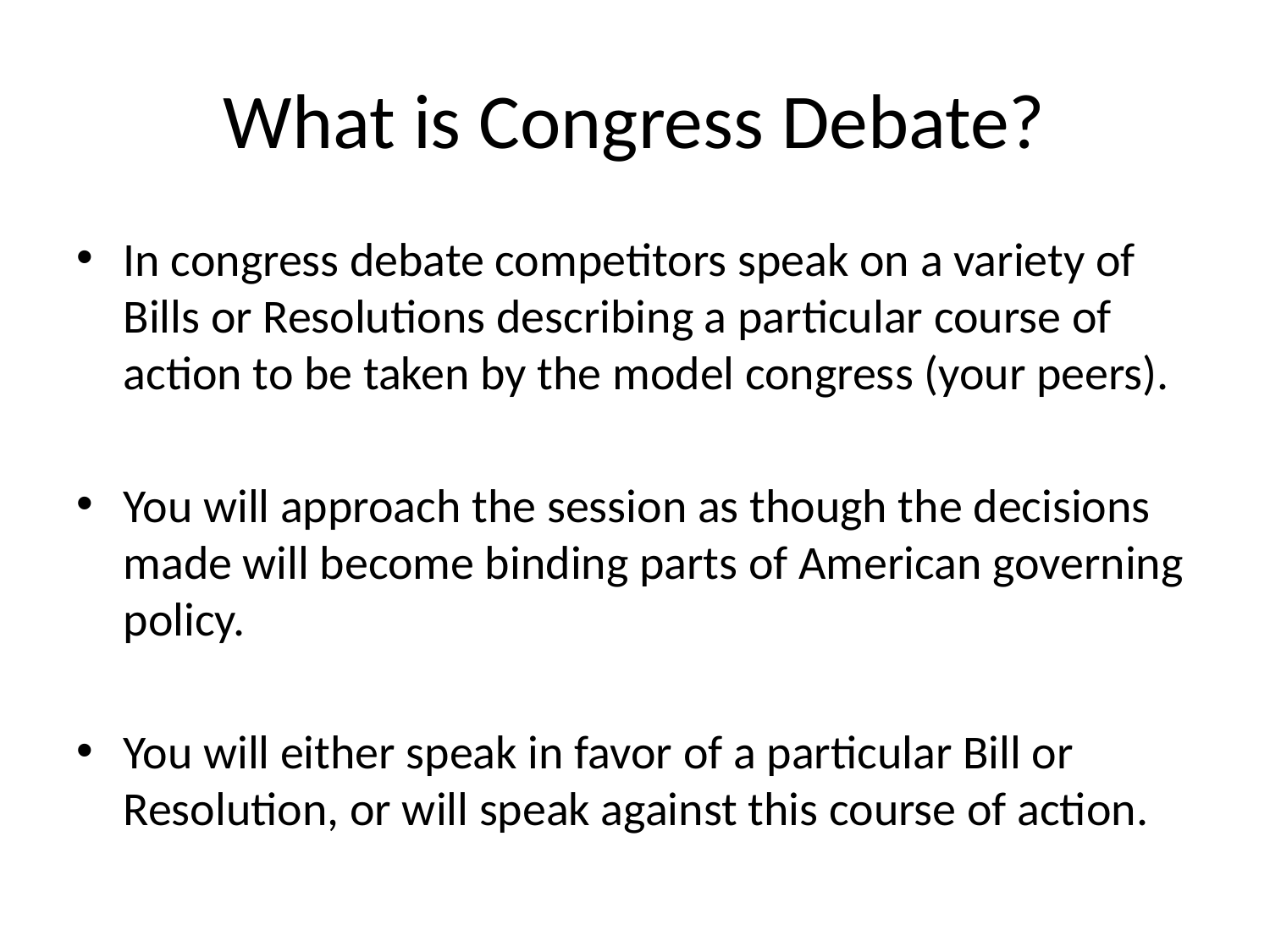

# What is Congress Debate?
In congress debate competitors speak on a variety of Bills or Resolutions describing a particular course of action to be taken by the model congress (your peers).

You will approach the session as though the decisions made will become binding parts of American governing policy.

You will either speak in favor of a particular Bill or Resolution, or will speak against this course of action.